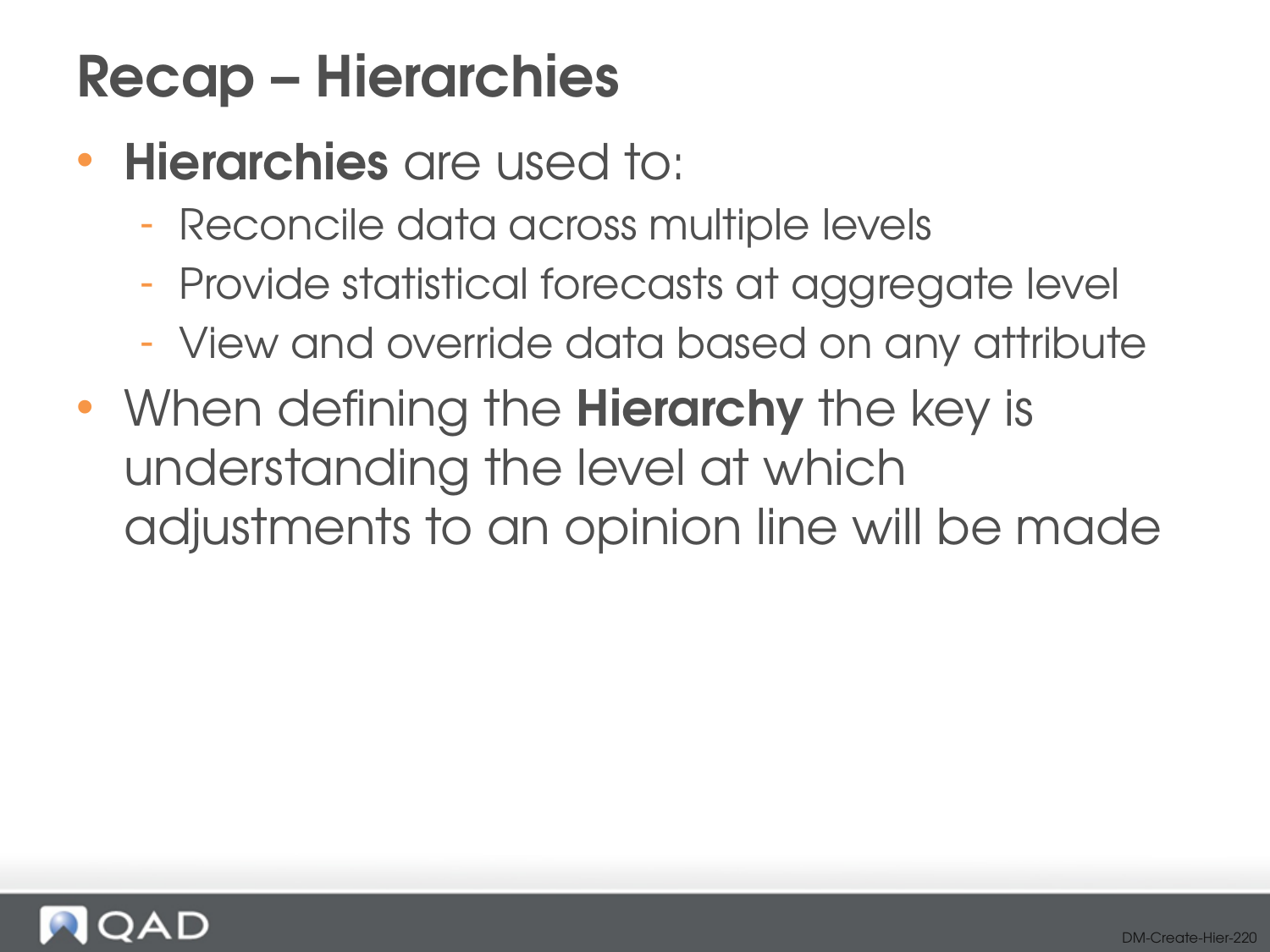

# Recap – Hierarchies
Hierarchies are used to:
Reconcile data across multiple levels
Provide statistical forecasts at aggregate level
View and override data based on any attribute
When defining the Hierarchy the key is understanding the level at which adjustments to an opinion line will be made

DM-Create-Hier-220